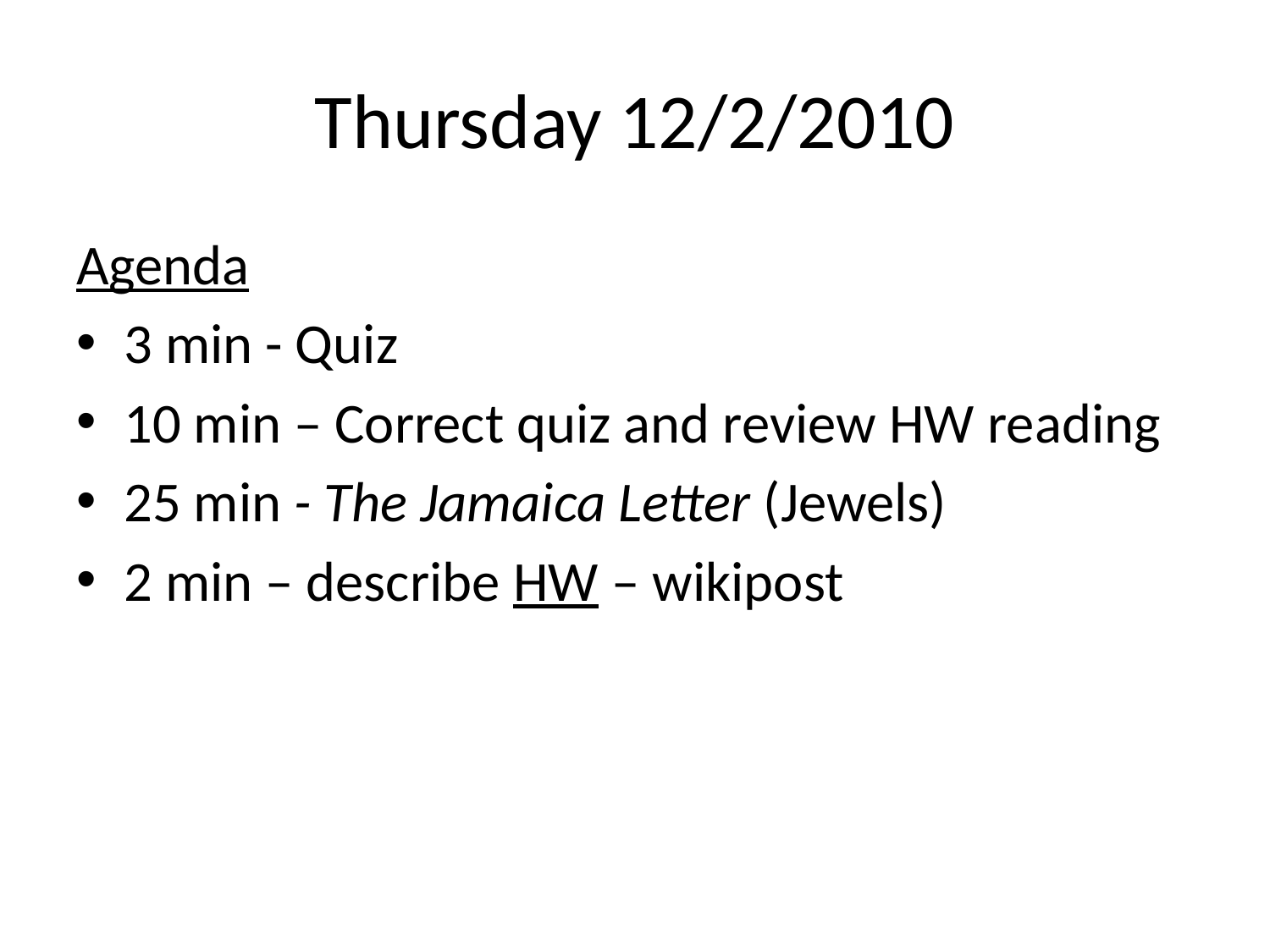

# Thursday 12/2/2010
Agenda
3 min - Quiz
10 min – Correct quiz and review HW reading
25 min - The Jamaica Letter (Jewels)
2 min – describe HW – wikipost